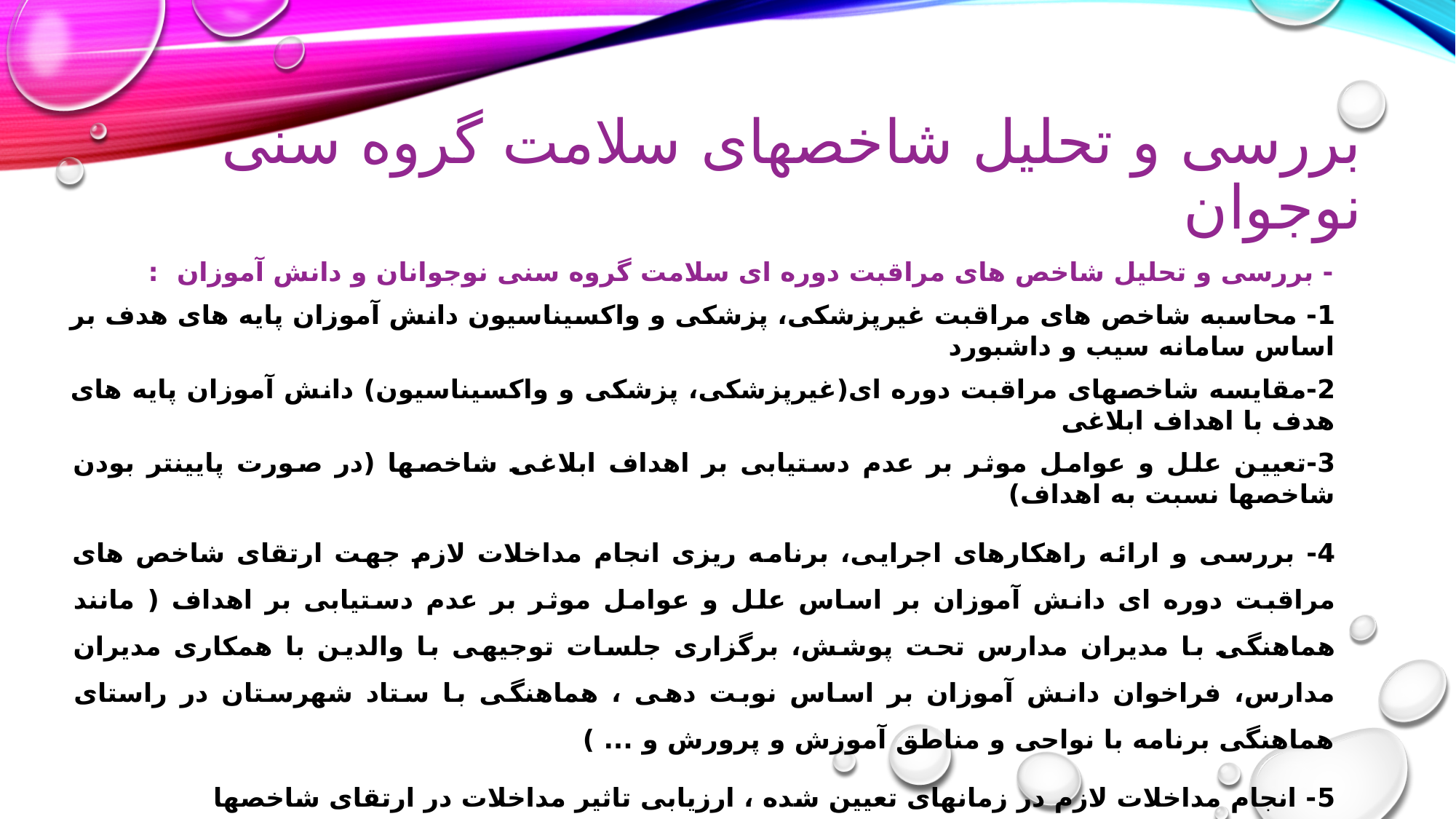

# بررسی و تحلیل شاخصهای سلامت گروه سنی نوجوان
- بررسی و تحلیل شاخص های مراقبت دوره ای سلامت گروه سنی نوجوانان و دانش آموزان  :
1- محاسبه شاخص های مراقبت غیرپزشکی، پزشکی و واکسیناسیون دانش آموزان پایه های هدف بر اساس سامانه سیب و داشبورد
2-مقایسه شاخصهای مراقبت دوره ای(غیرپزشکی، پزشکی و واکسیناسیون) دانش آموزان پایه های هدف با اهداف ابلاغی
3-تعیین علل و عوامل موثر بر عدم دستیابی بر اهداف ابلاغی شاخصها (در صورت پایینتر بودن شاخصها نسبت به اهداف)
4- بررسی و ارائه راهکارهای اجرایی، برنامه ریزی انجام مداخلات لازم جهت ارتقای شاخص های مراقبت دوره ای دانش آموزان بر اساس علل و عوامل موثر بر عدم دستیابی بر اهداف ( مانند هماهنگی با مدیران مدارس تحت پوشش، برگزاری جلسات توجیهی با والدین با همکاری مدیران مدارس، فراخوان دانش آموزان بر اساس نوبت دهی ، هماهنگی با ستاد شهرستان در راستای هماهنگی برنامه با نواحی و مناطق آموزش و پرورش و ... )
5- انجام مداخلات لازم در زمانهای تعیین شده ، ارزیابی تاثیر مداخلات در ارتقای شاخصها